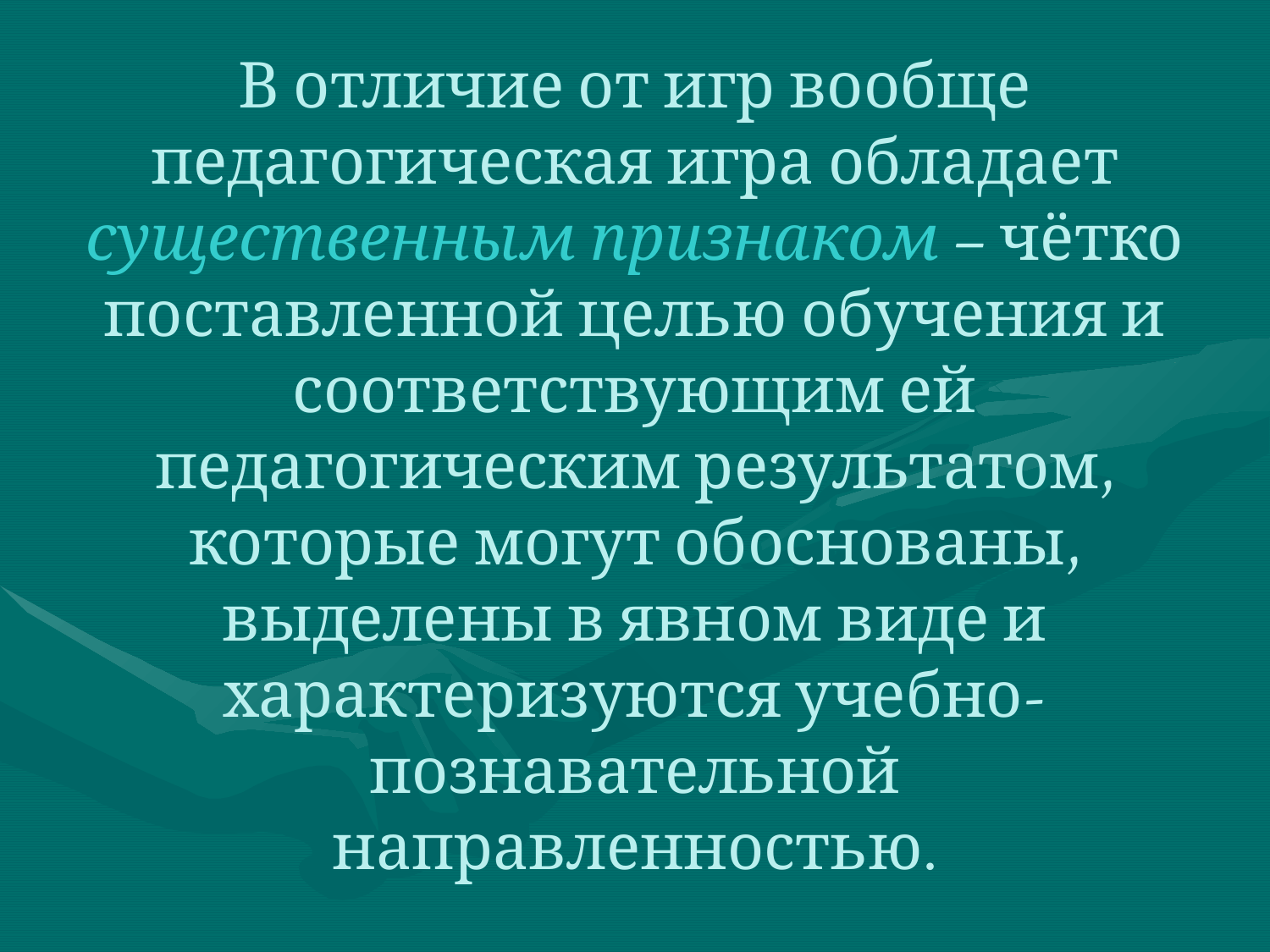

# В отличие от игр вообще педагогическая игра обладает существенным признаком – чётко поставленной целью обучения и соответствующим ей педагогическим результатом, которые могут обоснованы, выделены в явном виде и характеризуются учебно-познавательной направленностью.